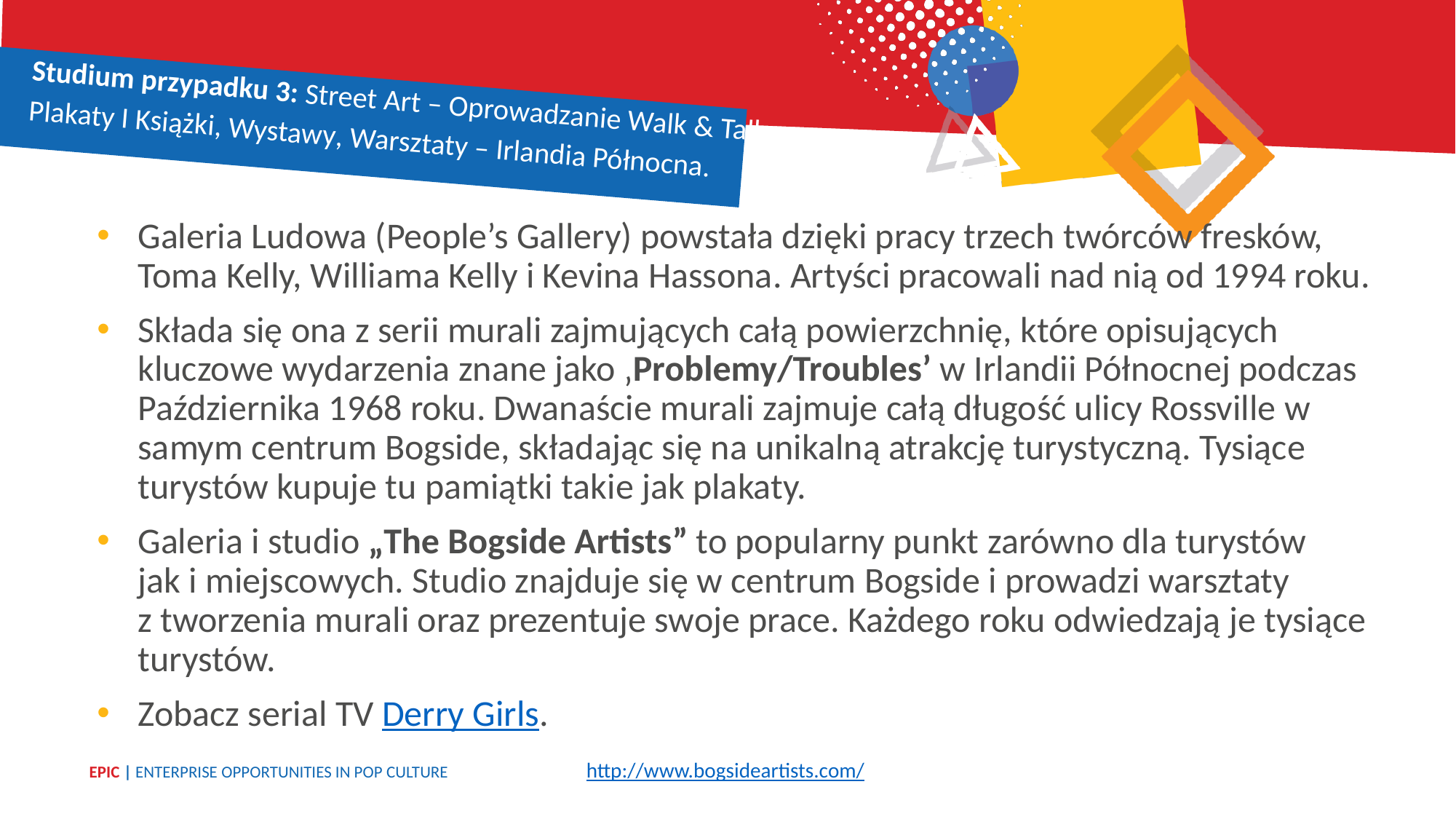

Studium przypadku 3: Street Art – Oprowadzanie Walk & Talk
Plakaty I Książki, Wystawy, Warsztaty – Irlandia Północna.
Galeria Ludowa (People’s Gallery) powstała dzięki pracy trzech twórców fresków, Toma Kelly, Williama Kelly i Kevina Hassona. Artyści pracowali nad nią od 1994 roku.
Składa się ona z serii murali zajmujących całą powierzchnię, które opisujących kluczowe wydarzenia znane jako ‚Problemy/Troubles’ w Irlandii Północnej podczas Października 1968 roku. Dwanaście murali zajmuje całą długość ulicy Rossville w samym centrum Bogside, składając się na unikalną atrakcję turystyczną. Tysiące turystów kupuje tu pamiątki takie jak plakaty.
Galeria i studio „The Bogside Artists” to popularny punkt zarówno dla turystów
jak i miejscowych. Studio znajduje się w centrum Bogside i prowadzi warsztaty
z tworzenia murali oraz prezentuje swoje prace. Każdego roku odwiedzają je tysiące turystów.
Zobacz serial TV Derry Girls.
http://www.bogsideartists.com/